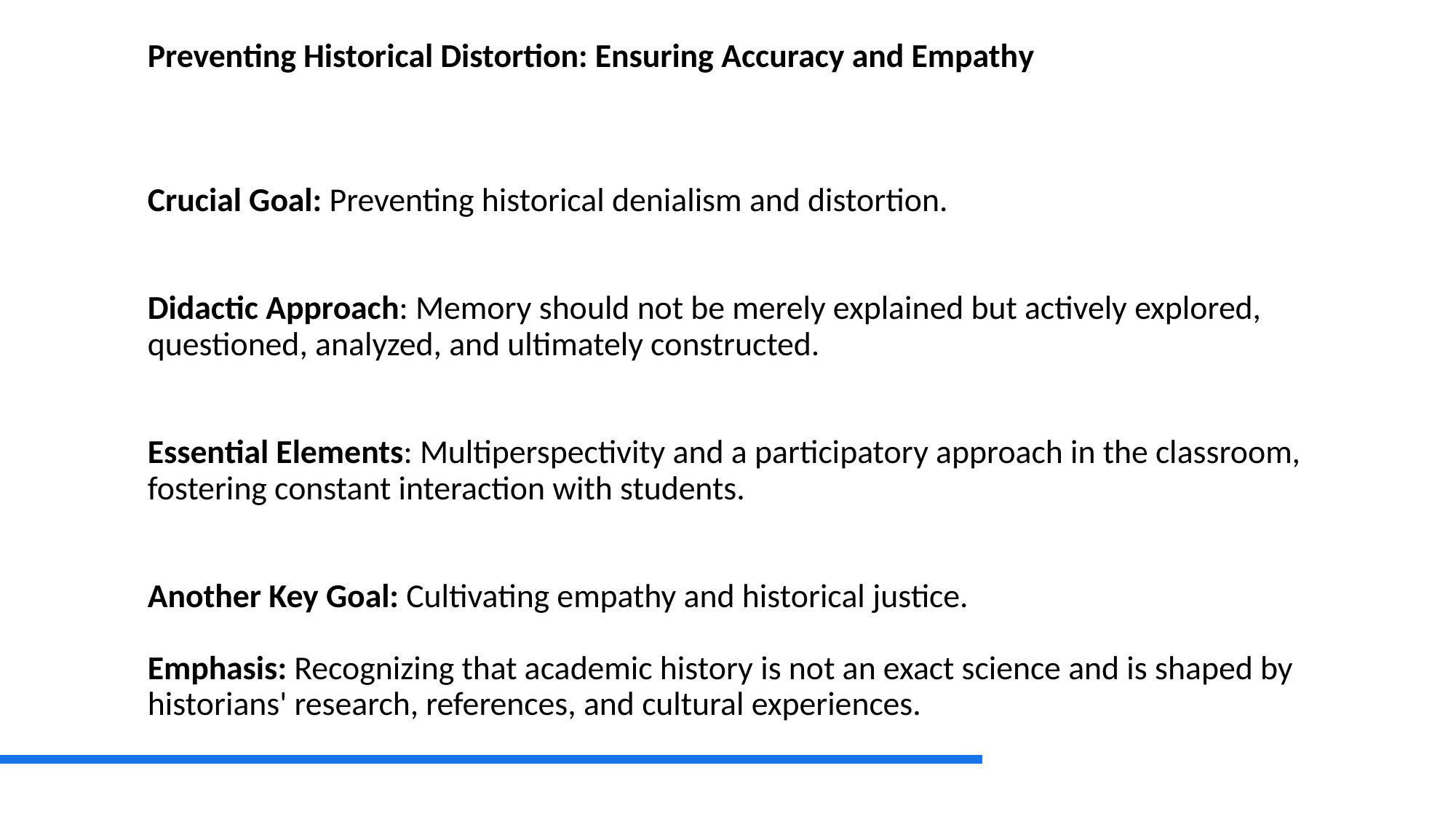

# Preventing Historical Distortion: Ensuring Accuracy and Empathy Crucial Goal: Preventing historical denialism and distortion.    Didactic Approach: Memory should not be merely explained but actively explored, questioned, analyzed, and ultimately constructed.    Essential Elements: Multiperspectivity and a participatory approach in the classroom, fostering constant interaction with students.    Another Key Goal: Cultivating empathy and historical justice.    Emphasis: Recognizing that academic history is not an exact science and is shaped by historians' research, references, and cultural experiences.